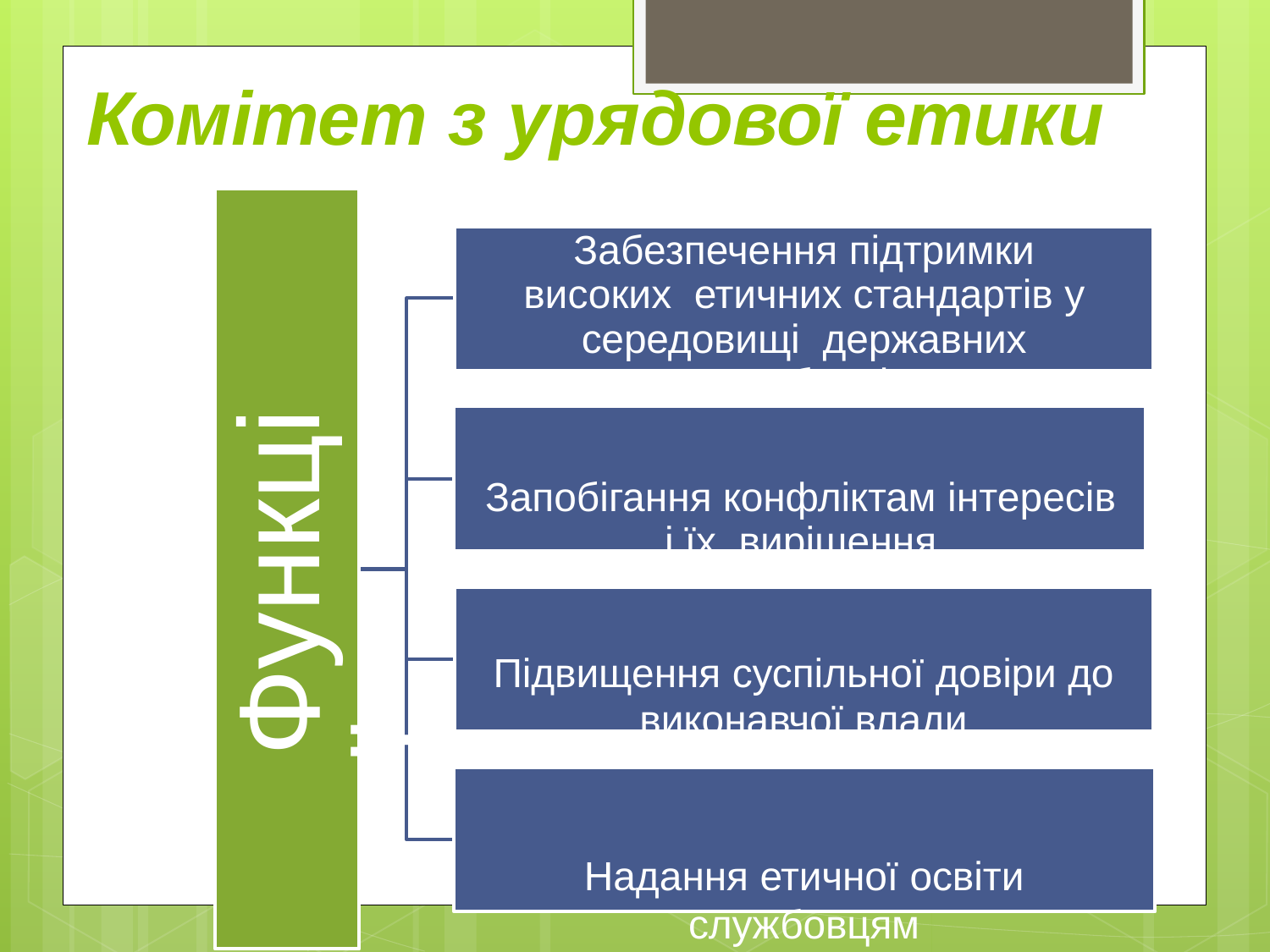

# Комітет з урядової етики

Забезпечення підтримки високих  етичних стандартів у середовищі  державних службовців

Запобігання конфліктам інтересів і їх  вирішення

Підвищення суспільної довіри до
виконавчої влади

Надання етичної освіти службовцям

Функції